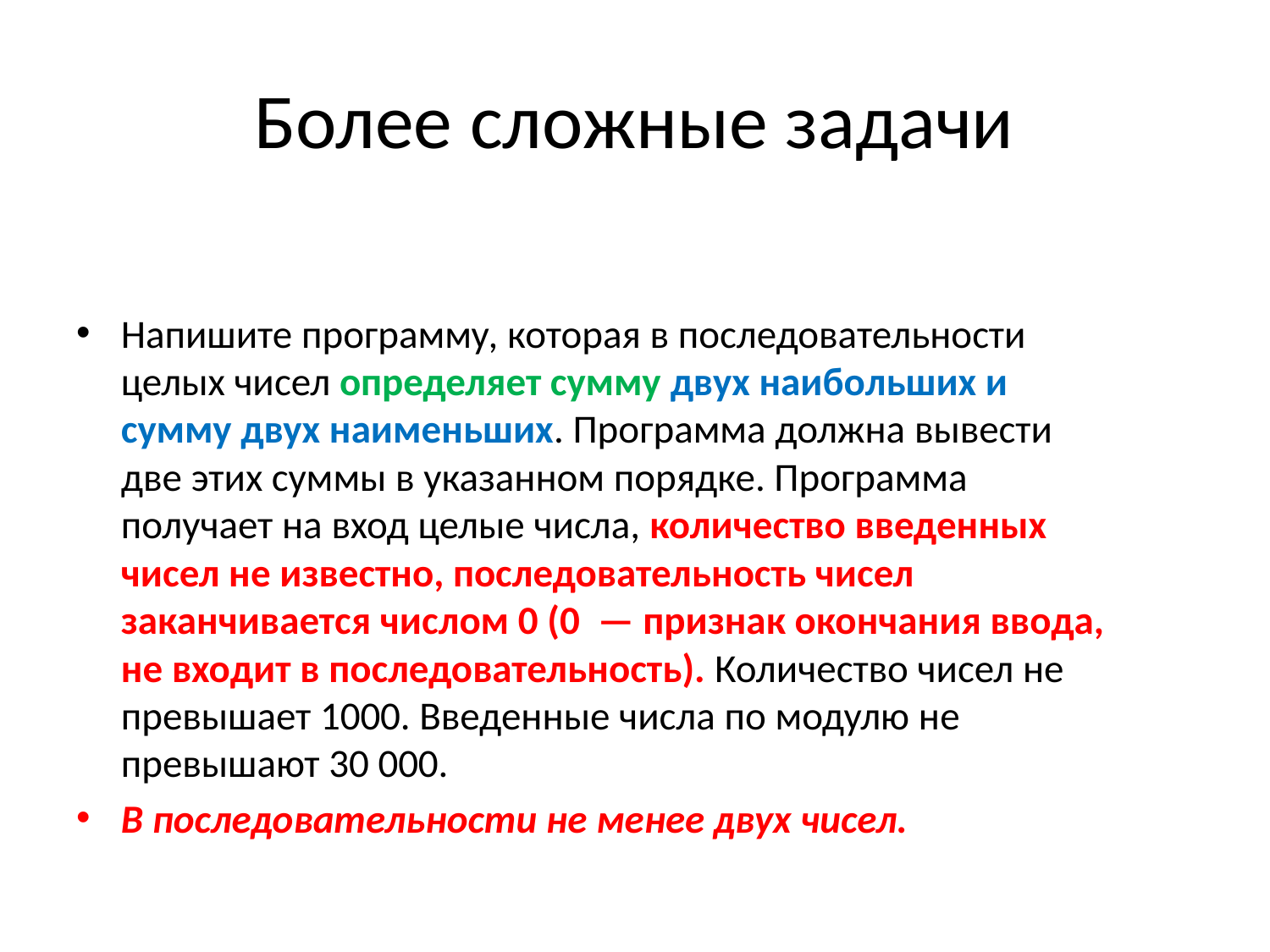

# Более сложные задачи
Напишите программу, которая в последовательности целых чисел определяет сумму двух наибольших и сумму двух наименьших. Программа должна вывести две этих суммы в указанном порядке. Программа получает на вход целые числа, количество введенных чисел не известно, последовательность чисел заканчивается числом 0 (0  — признак окончания ввода, не входит в последовательность). Количество чисел не превышает 1000. Введенные числа по модулю не превышают 30 000.
В последовательности не менее двух чисел.